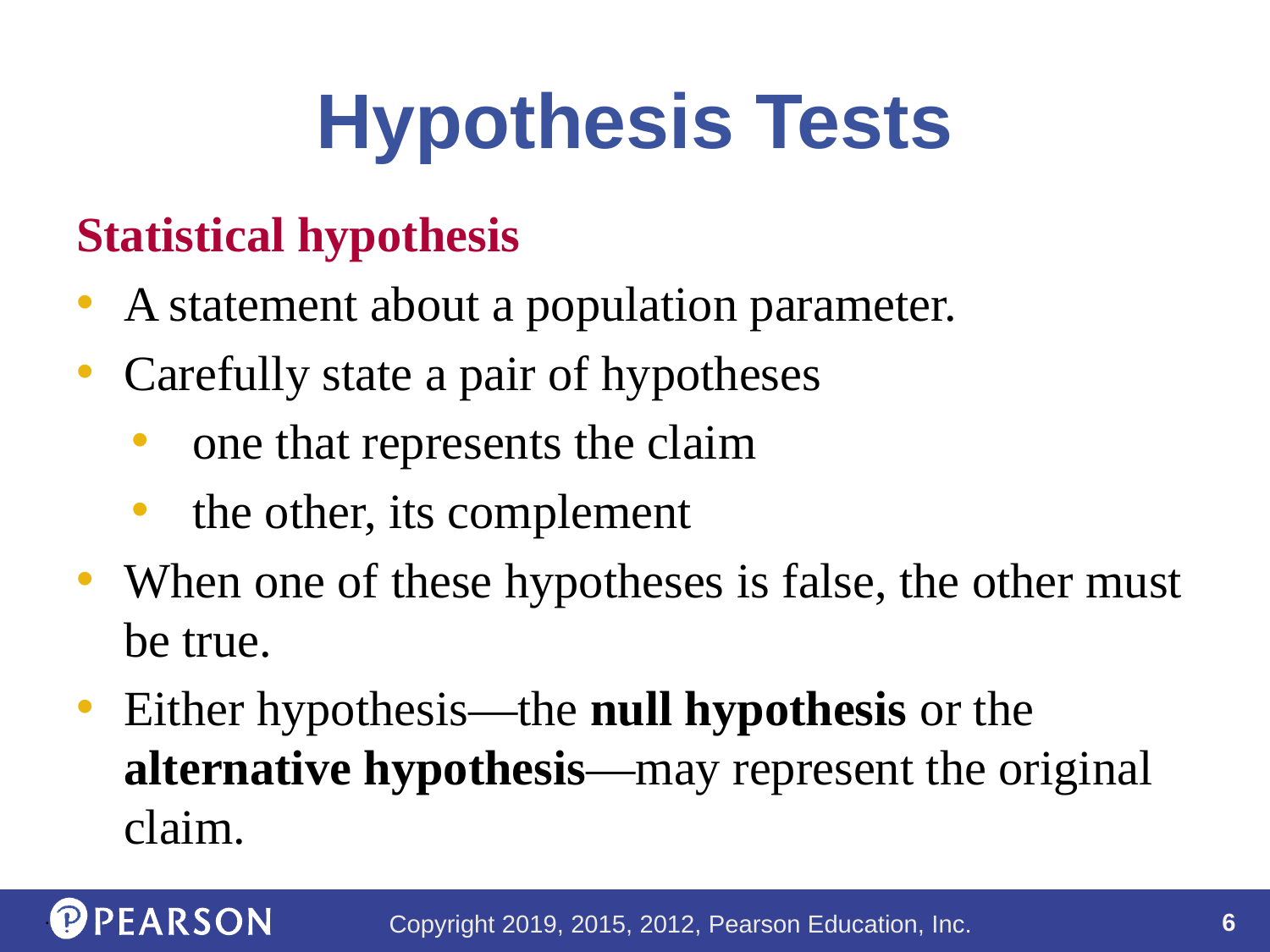

# Hypothesis Tests
Statistical hypothesis
A statement about a population parameter.
Carefully state a pair of hypotheses
 one that represents the claim
 the other, its complement
When one of these hypotheses is false, the other must be true.
Either hypothesis—the null hypothesis or the alternative hypothesis—may represent the original claim.
.